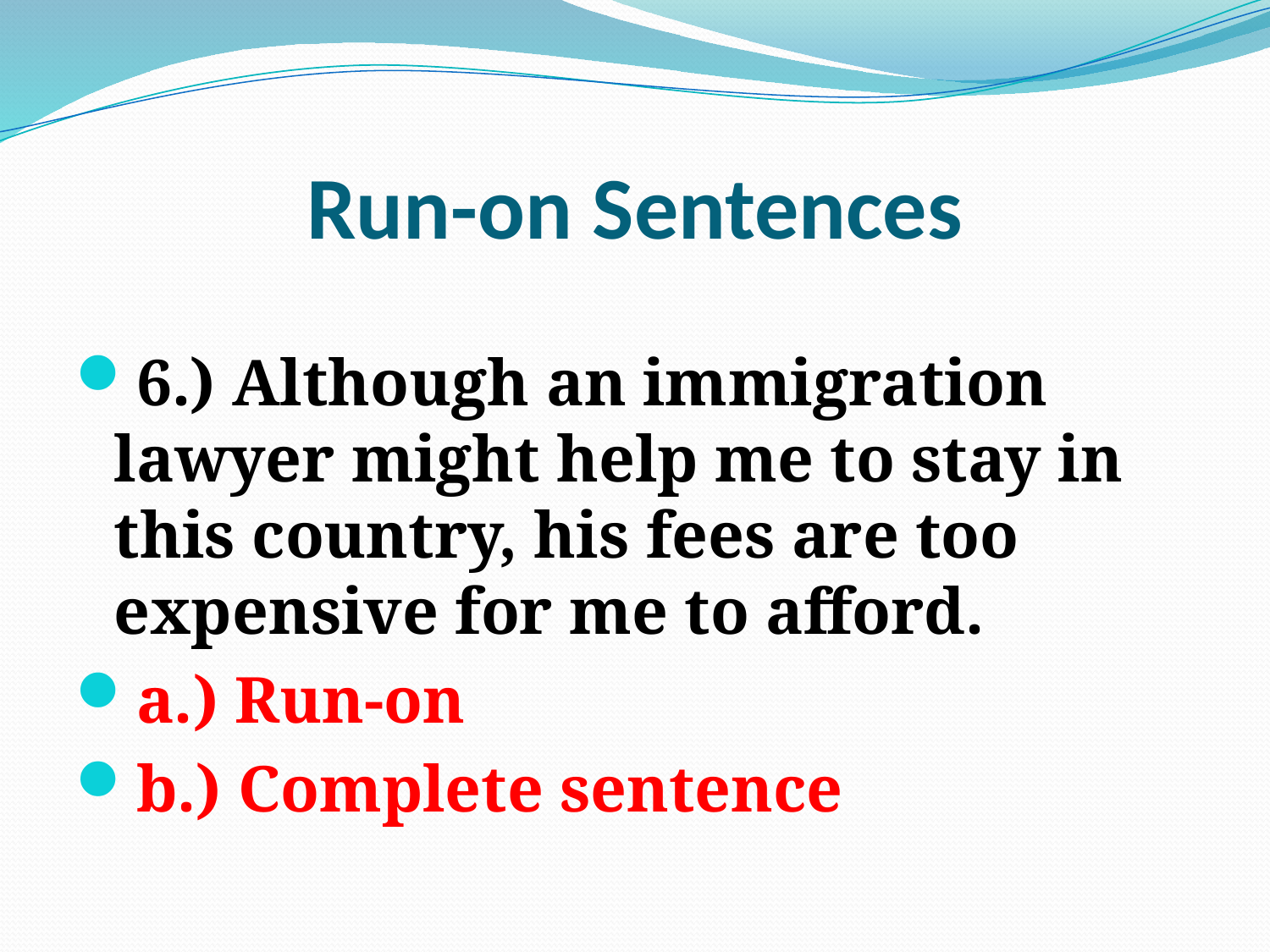

# Run-on Sentences

6.) Although an immigration lawyer might help me to stay in this country, his fees are too expensive for me to afford.
a.) Run-on
b.) Complete sentence